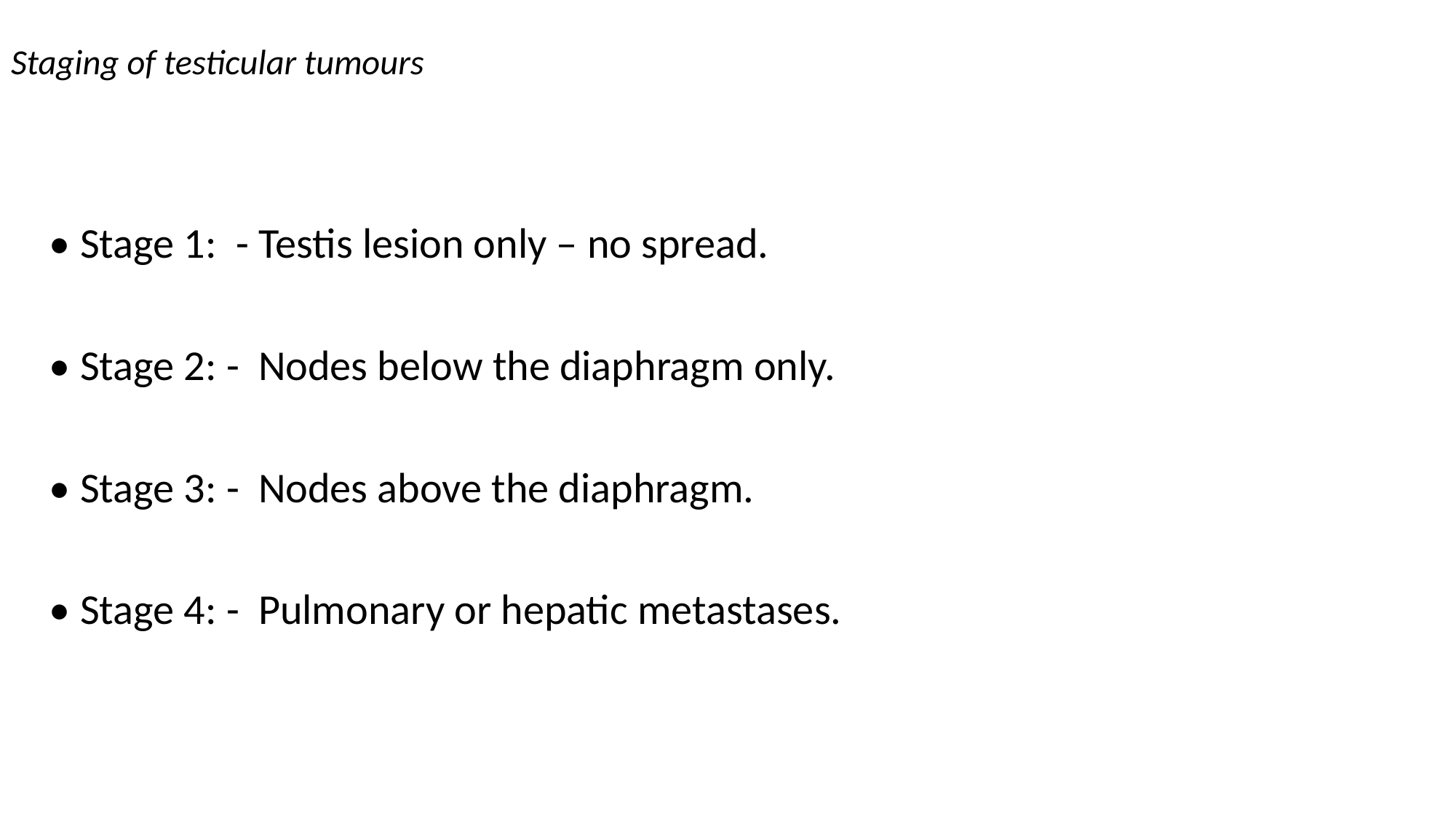

# Staging of testicular tumours

    • Stage 1:  - Testis lesion only – no spread.

    • Stage 2: -  Nodes below the diaphragm only.

    • Stage 3: -  Nodes above the diaphragm.

    • Stage 4: -  Pulmonary or hepatic metastases.